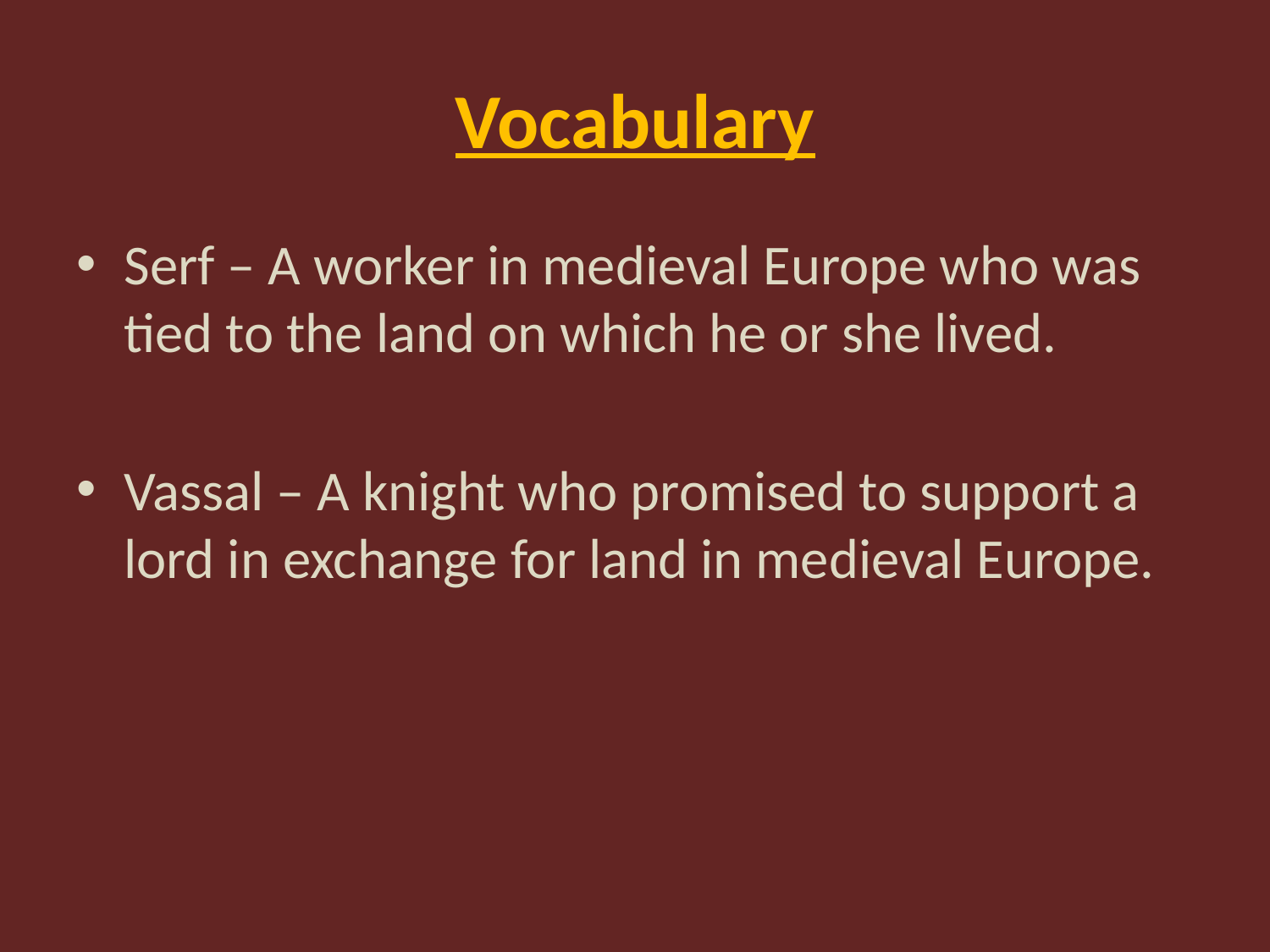

# Vocabulary
Serf – A worker in medieval Europe who was tied to the land on which he or she lived.

Vassal – A knight who promised to support a lord in exchange for land in medieval Europe.